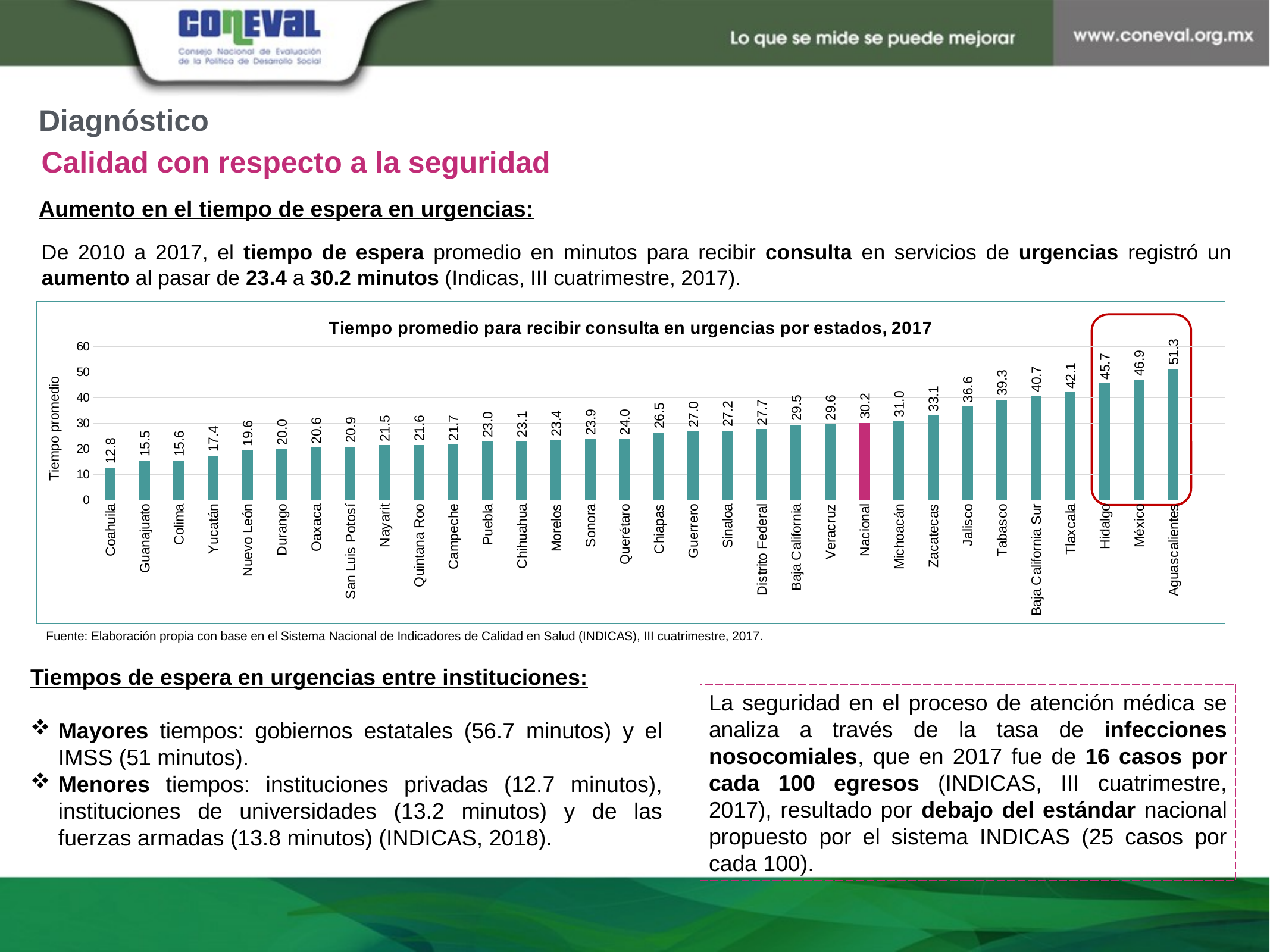

Diagnóstico
Calidad con respecto a la seguridad
Aumento en el tiempo de espera en urgencias:
De 2010 a 2017, el tiempo de espera promedio en minutos para recibir consulta en servicios de urgencias registró un aumento al pasar de 23.4 a 30.2 minutos (Indicas, III cuatrimestre, 2017).

### Chart: Tiempo promedio para recibir consulta en urgencias por estados, 2017

| Category |  |
|---|---|
| Coahuila | 12.8 |
| Guanajuato | 15.5 |
| Colima | 15.6 |
| Yucatán | 17.4 |
| Nuevo León | 19.6 |
| Durango | 20.0 |
| Oaxaca | 20.6 |
| San Luis Potosí | 20.9 |
| Nayarit | 21.5 |
| Quintana Roo | 21.6 |
| Campeche | 21.7 |
| Puebla | 23.0 |
| Chihuahua | 23.1 |
| Morelos | 23.4 |
| Sonora | 23.9 |
| Querétaro | 24.0 |
| Chiapas | 26.5 |
| Guerrero | 27.0 |
| Sinaloa | 27.2 |
| Distrito Federal | 27.7 |
| Baja California | 29.5 |
| Veracruz | 29.6 |
| Nacional | 30.2 |
| Michoacán | 31.0 |
| Zacatecas | 33.1 |
| Jalisco | 36.6 |
| Tabasco | 39.3 |
| Baja California Sur | 40.7 |
| Tlaxcala | 42.1 |
| Hidalgo | 45.7 |
| México | 46.9 |
| Aguascalientes | 51.3 |
Fuente: Elaboración propia con base en el Sistema Nacional de Indicadores de Calidad en Salud (INDICAS), III cuatrimestre, 2017.
Tiempos de espera en urgencias entre instituciones:

Mayores tiempos: gobiernos estatales (56.7 minutos) y el IMSS (51 minutos).
Menores tiempos: instituciones privadas (12.7 minutos), instituciones de universidades (13.2 minutos) y de las fuerzas armadas (13.8 minutos) (INDICAS, 2018).
La seguridad en el proceso de atención médica se analiza a través de la tasa de infecciones nosocomiales, que en 2017 fue de 16 casos por cada 100 egresos (INDICAS, III cuatrimestre, 2017), resultado por debajo del estándar nacional propuesto por el sistema INDICAS (25 casos por cada 100).